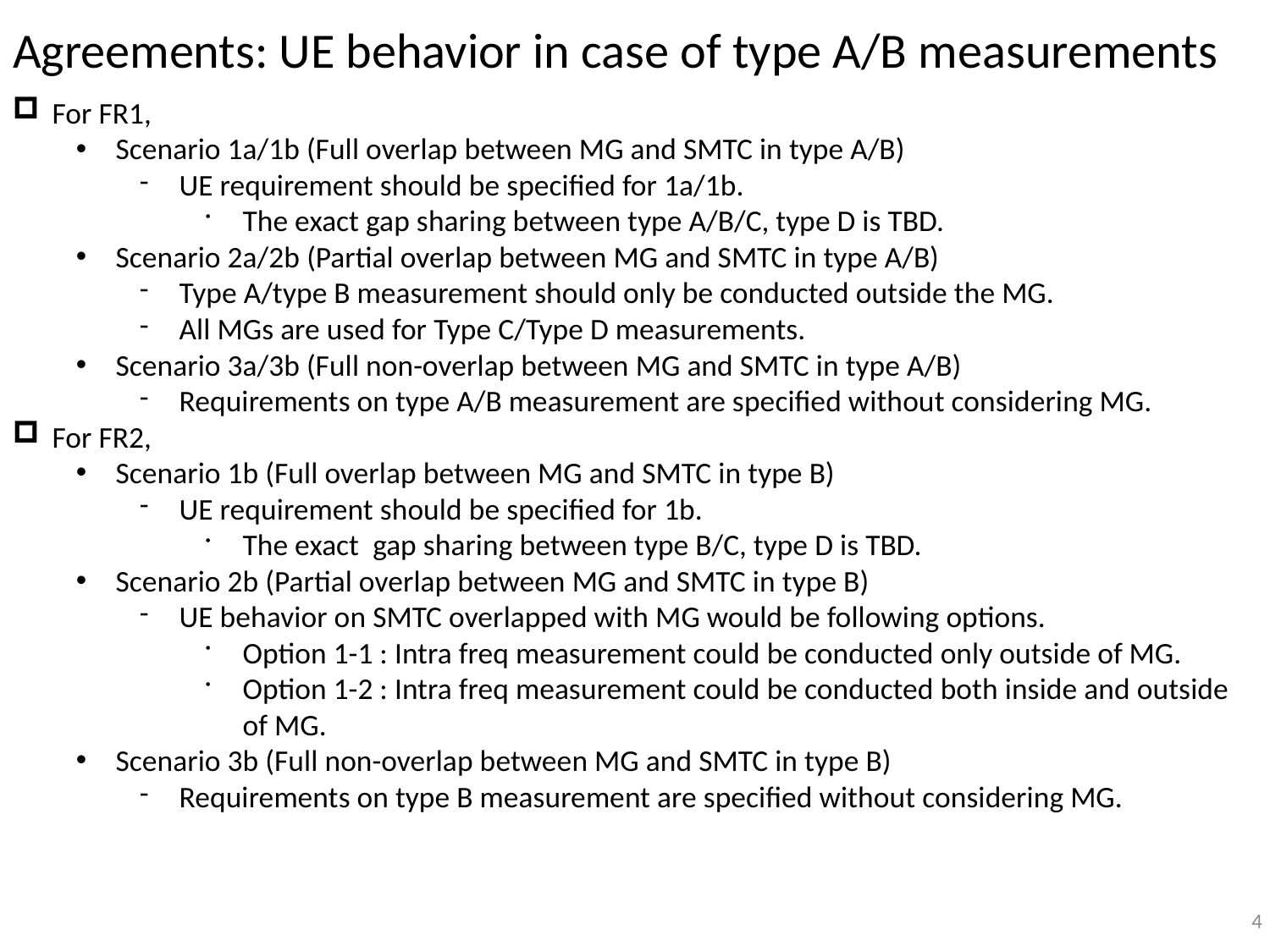

# Agreements: UE behavior in case of type A/B measurements
For FR1,
Scenario 1a/1b (Full overlap between MG and SMTC in type A/B)
UE requirement should be specified for 1a/1b.
The exact gap sharing between type A/B/C, type D is TBD.
Scenario 2a/2b (Partial overlap between MG and SMTC in type A/B)
Type A/type B measurement should only be conducted outside the MG.
All MGs are used for Type C/Type D measurements.
Scenario 3a/3b (Full non-overlap between MG and SMTC in type A/B)
Requirements on type A/B measurement are specified without considering MG.
For FR2,
Scenario 1b (Full overlap between MG and SMTC in type B)
UE requirement should be specified for 1b.
The exact  gap sharing between type B/C, type D is TBD.
Scenario 2b (Partial overlap between MG and SMTC in type B)
UE behavior on SMTC overlapped with MG would be following options.
Option 1-1 : Intra freq measurement could be conducted only outside of MG.
Option 1-2 : Intra freq measurement could be conducted both inside and outside of MG.
Scenario 3b (Full non-overlap between MG and SMTC in type B)
Requirements on type B measurement are specified without considering MG.
4